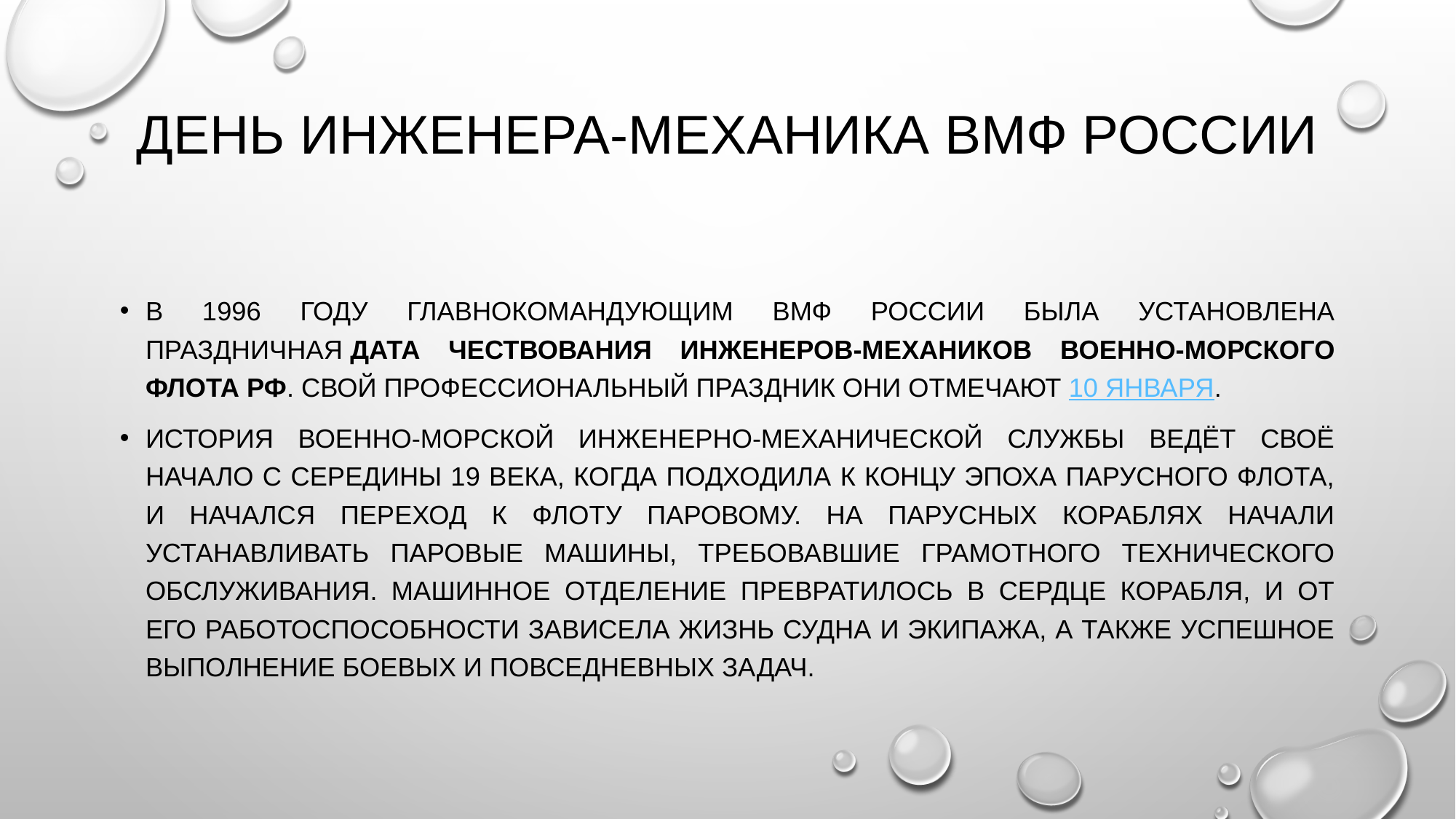

# День инженера-механика ВМФ России
В 1996 году Главнокомандующим ВМФ России была установлена праздничная дата чествования инженеров-механиков военно-морского флота РФ. Свой профессиональный праздник они отмечают 10 января.
История военно-морской инженерно-механической службы ведёт своё начало с середины 19 века, когда подходила к концу эпоха парусного флота, и начался переход к флоту паровому. На парусных кораблях начали устанавливать паровые машины, требовавшие грамотного технического обслуживания. Машинное отделение превратилось в сердце корабля, и от его работоспособности зависела жизнь судна и экипажа, а также успешное выполнение боевых и повседневных задач.